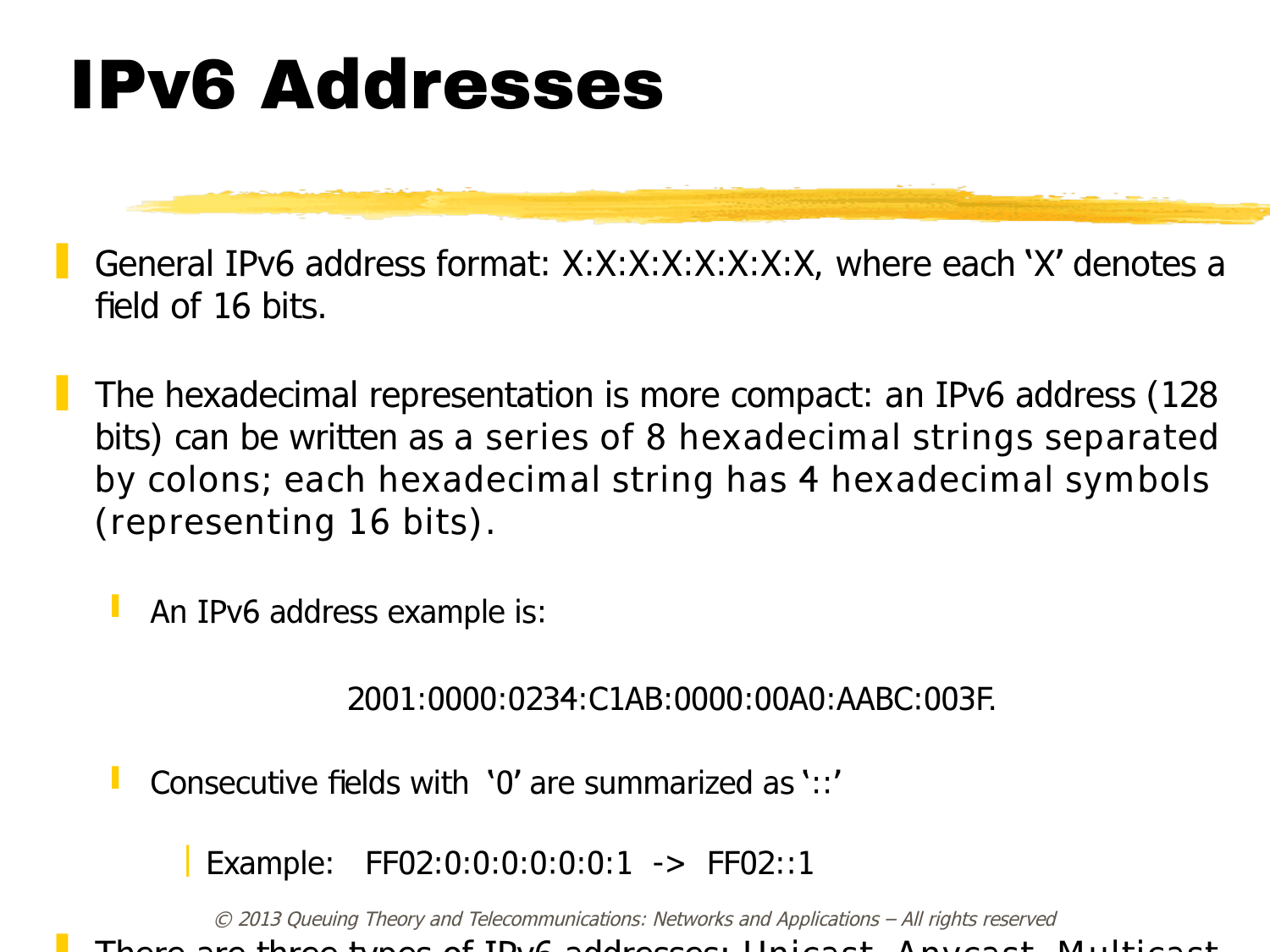

# IPv6 Addresses
General IPv6 address format: X:X:X:X:X:X:X:X, where each ‘X’ denotes a field of 16 bits.

The hexadecimal representation is more compact: an IPv6 address (128 bits) can be written as a series of 8 hexadecimal strings separated by colons; each hexadecimal string has 4 hexadecimal symbols (representing 16 bits).

An IPv6 address example is:

2001:0000:0234:C1AB:0000:00A0:AABC:003F.

Consecutive fields with  ‘0’ are summarized as ‘::’

Example:   FF02:0:0:0:0:0:0:1  ->  FF02::1

There are three types of IPv6 addresses: Unicast, Anycast, Multicast.

© 2013 Queuing Theory and Telecommunications: Networks and Applications – All rights reserved